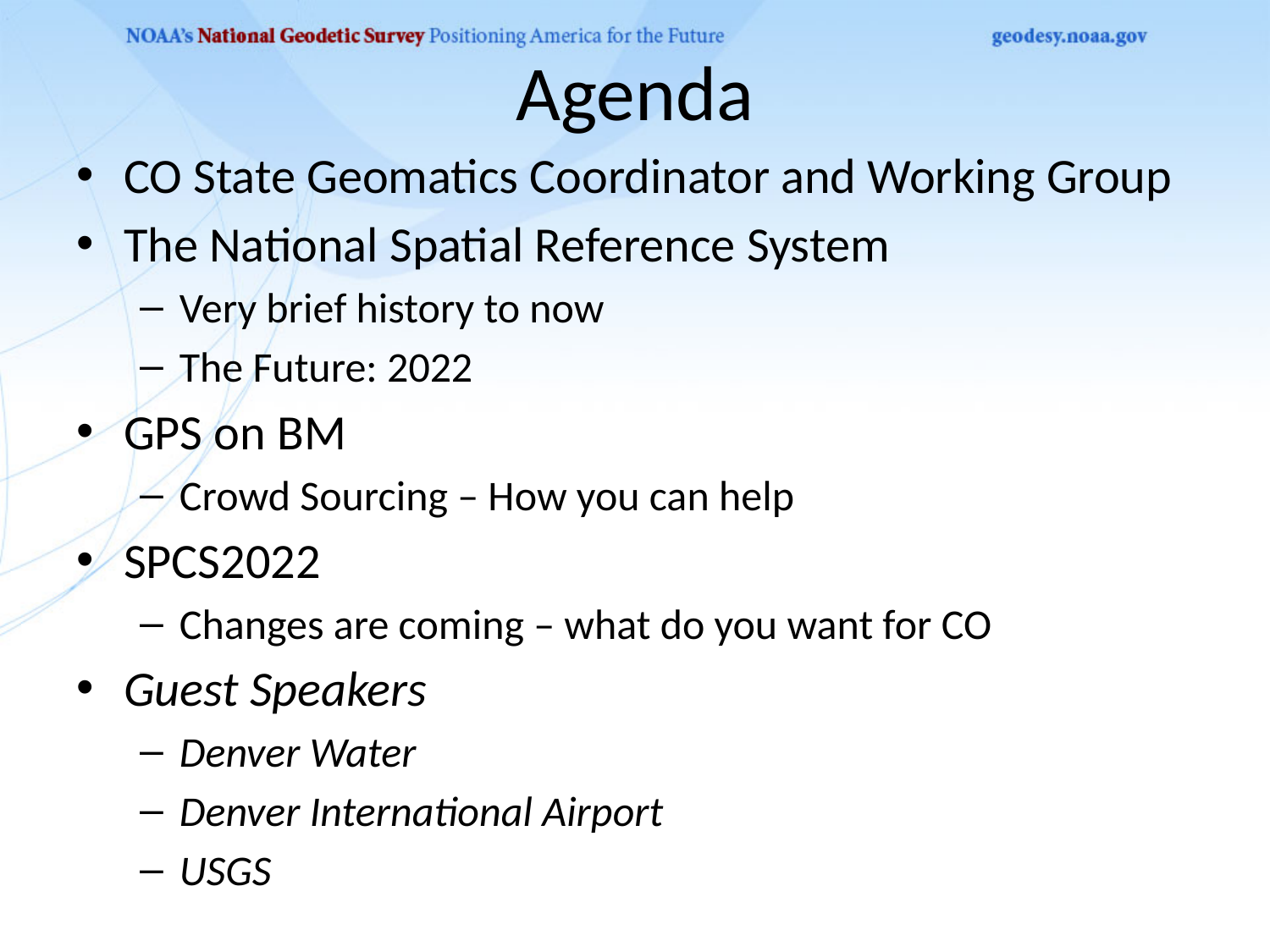

# Agenda
CO State Geomatics Coordinator and Working Group
The National Spatial Reference System
Very brief history to now
The Future: 2022
GPS on BM
Crowd Sourcing – How you can help
SPCS2022
Changes are coming – what do you want for CO
Guest Speakers
Denver Water
Denver International Airport
USGS